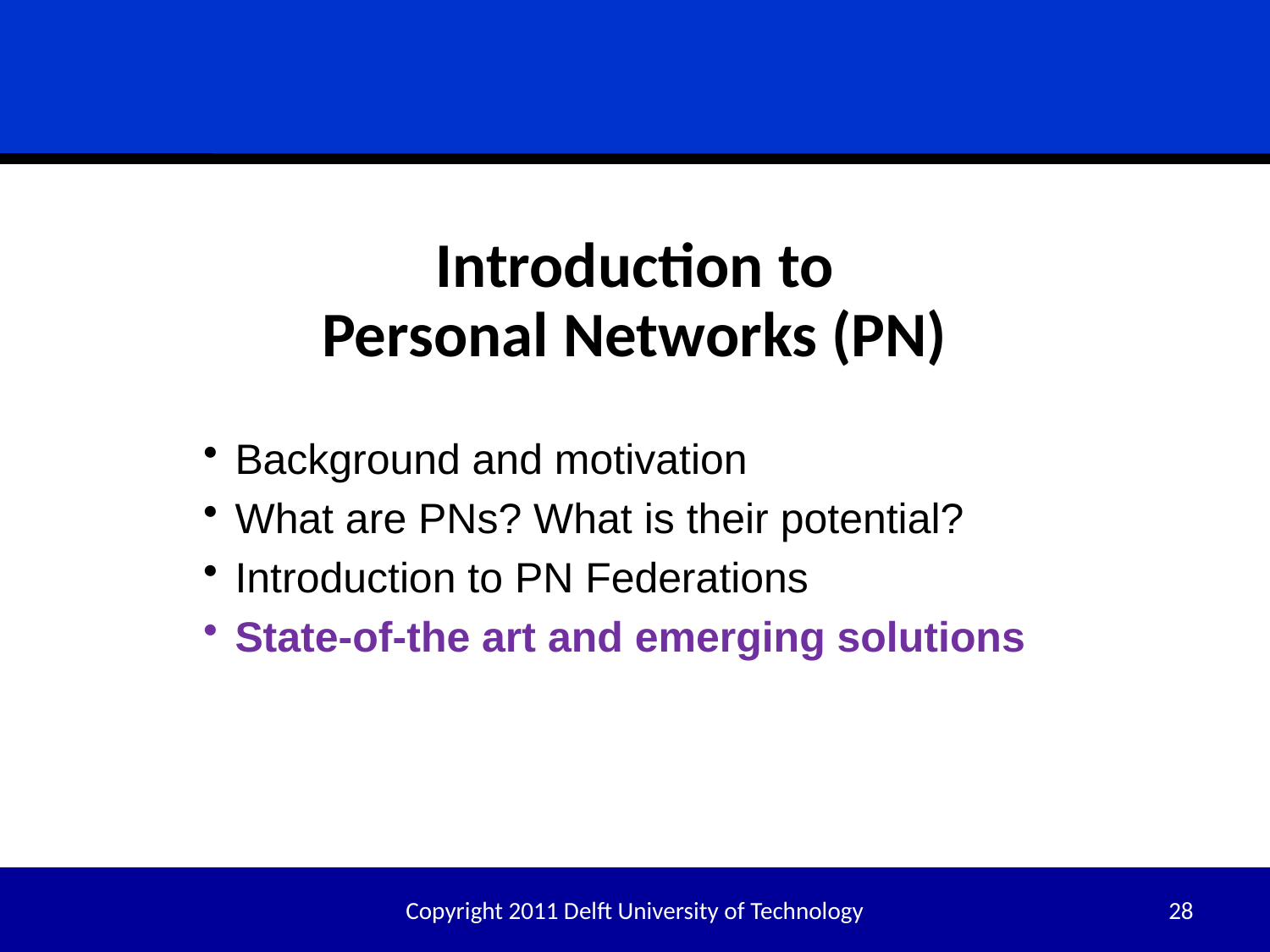

Introduction to
Personal Networks (PN)
Background and motivation
What are PNs? What is their potential?
Introduction to PN Federations
State-of-the art and emerging solutions
Copyright 2011 Delft University of Technology
28